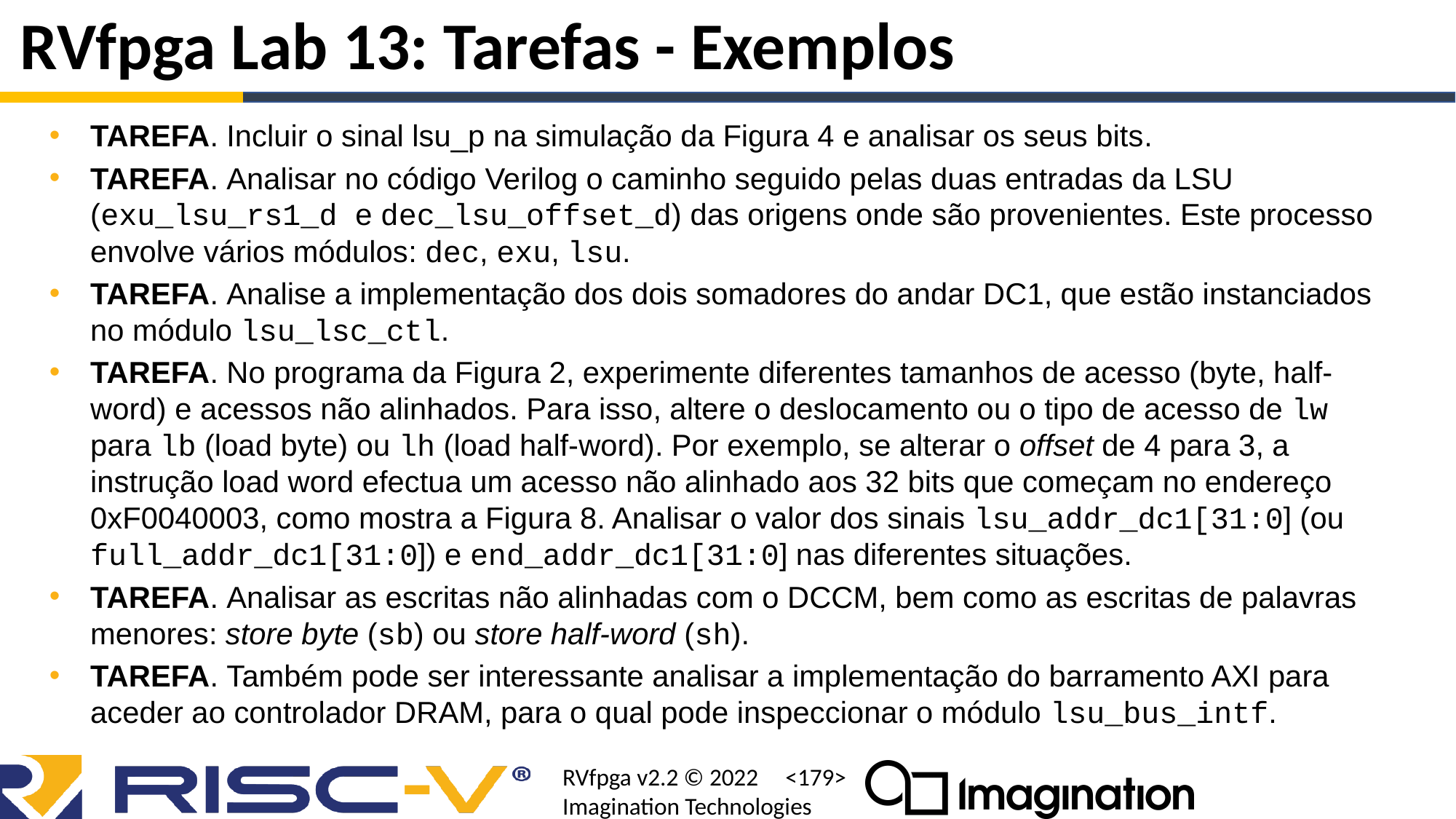

# RVfpga Lab 13: Tarefas - Exemplos
TAREFA. Incluir o sinal lsu_p na simulação da Figura 4 e analisar os seus bits.
TAREFA. Analisar no código Verilog o caminho seguido pelas duas entradas da LSU (exu_lsu_rs1_d e dec_lsu_offset_d) das origens onde são provenientes. Este processo envolve vários módulos: dec, exu, lsu.
TAREFA. Analise a implementação dos dois somadores do andar DC1, que estão instanciados no módulo lsu_lsc_ctl.
TAREFA. No programa da Figura 2, experimente diferentes tamanhos de acesso (byte, half-word) e acessos não alinhados. Para isso, altere o deslocamento ou o tipo de acesso de lw para lb (load byte) ou lh (load half-word). Por exemplo, se alterar o offset de 4 para 3, a instrução load word efectua um acesso não alinhado aos 32 bits que começam no endereço 0xF0040003, como mostra a Figura 8. Analisar o valor dos sinais lsu_addr_dc1[31:0] (ou full_addr_dc1[31:0]) e end_addr_dc1[31:0] nas diferentes situações.
TAREFA. Analisar as escritas não alinhadas com o DCCM, bem como as escritas de palavras menores: store byte (sb) ou store half-word (sh).
TAREFA. Também pode ser interessante analisar a implementação do barramento AXI para aceder ao controlador DRAM, para o qual pode inspeccionar o módulo lsu_bus_intf.